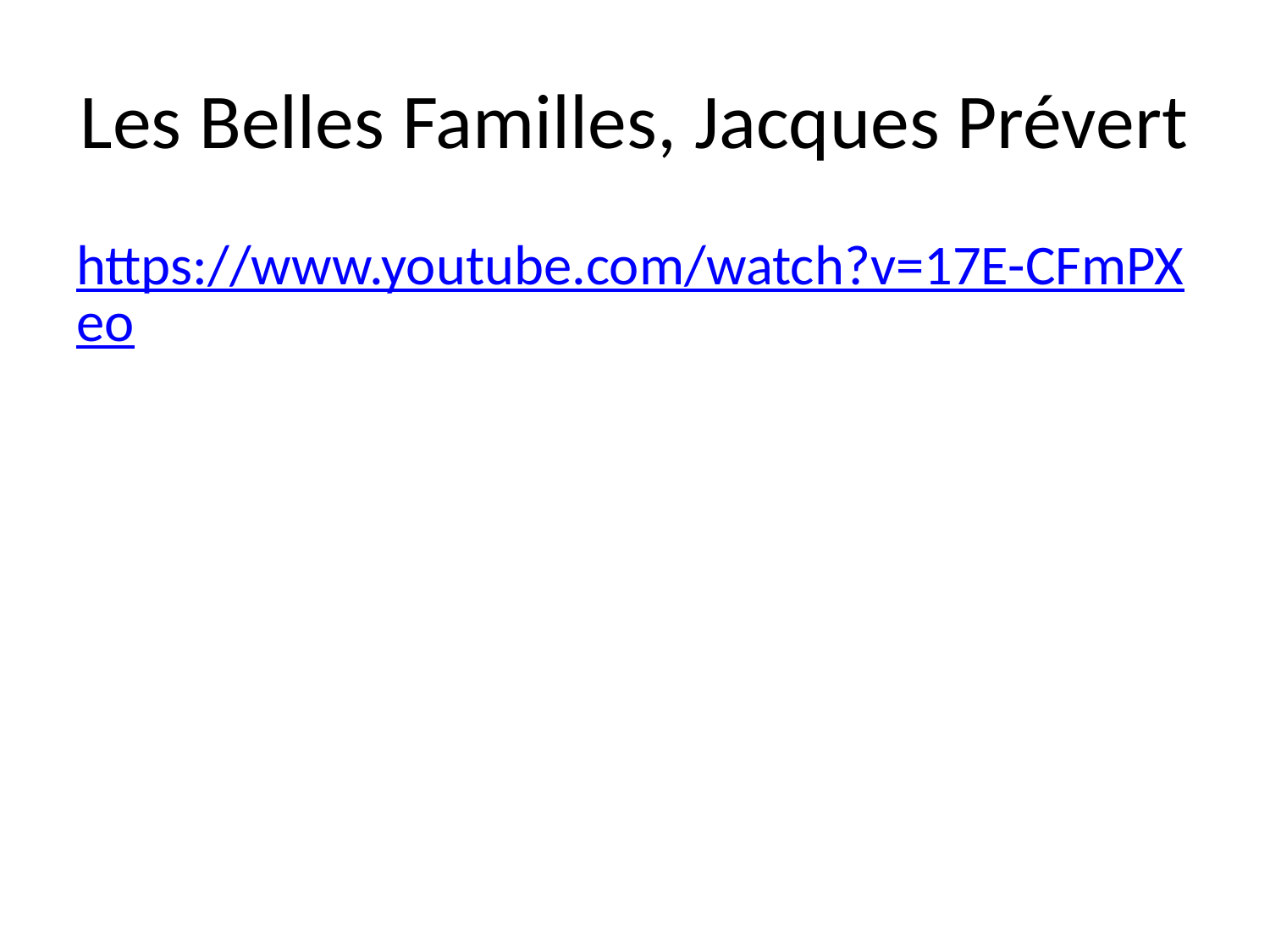

# Les Belles Familles, Jacques Prévert
https://www.youtube.com/watch?v=17E-CFmPXeo